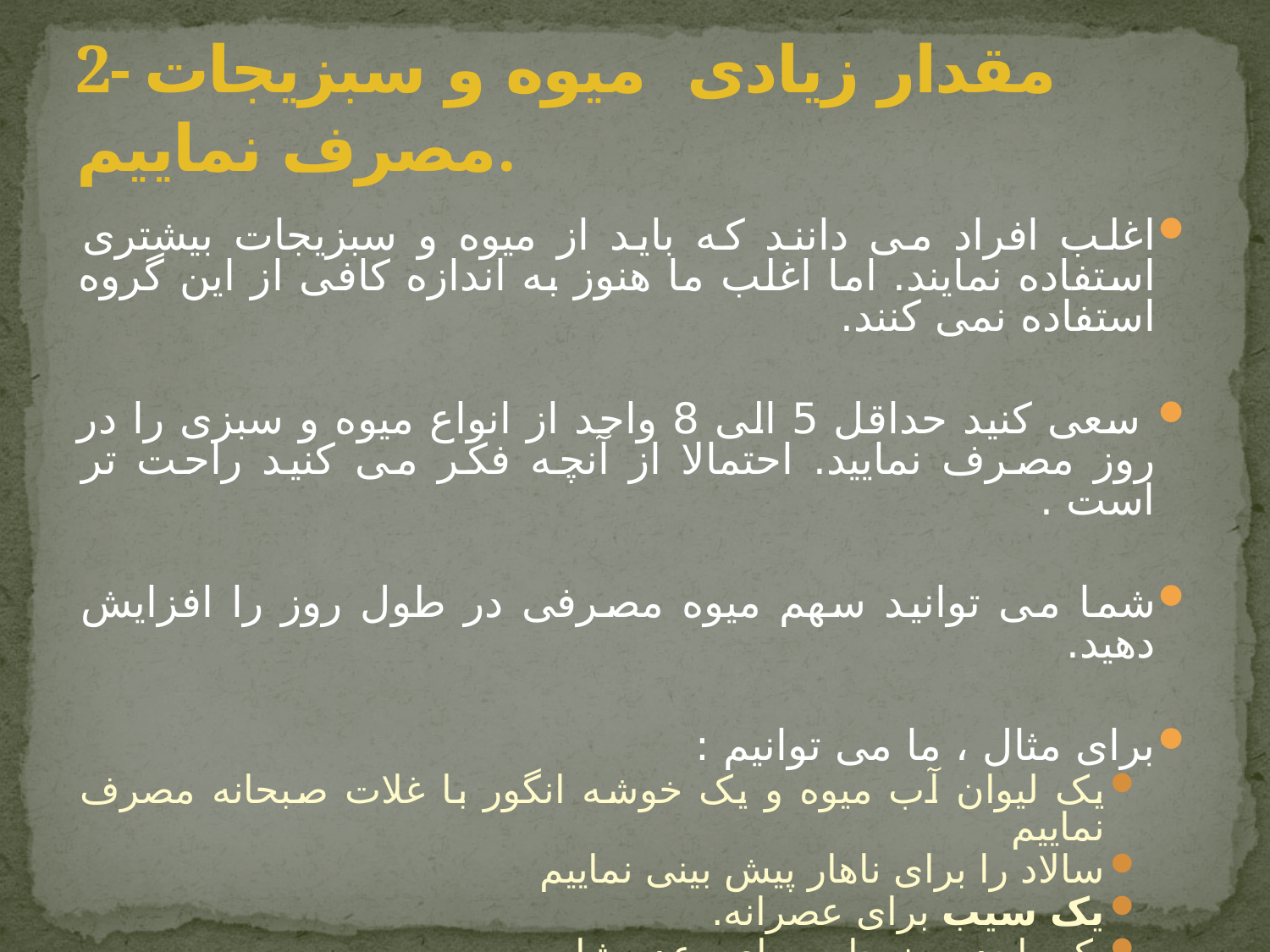

# 2- مقدار زیادی  میوه و سبزیجات مصرف نماییم.
اغلب افراد می دانند که باید از میوه و سبزیجات بیشتری استفاده نمایند. اما اغلب ما هنوز به اندازه کافی از این گروه استفاده نمی کنند.

 سعی کنید حداقل 5 الی 8 واحد از انواع میوه و سبزی را در روز مصرف نمایید. احتمالا از آنچه فکر می کنید راحت تر است .

شما می توانید سهم میوه مصرفی در طول روز را افزایش دهید.

برای مثال ، ما می توانیم :
یک لیوان آب میوه و یک خوشه انگور با غلات صبحانه مصرف نماییم
سالاد را برای ناهار پیش بینی نماییم
یک سیب برای عصرانه.
یک واحد سبزیجات برای وعده شام